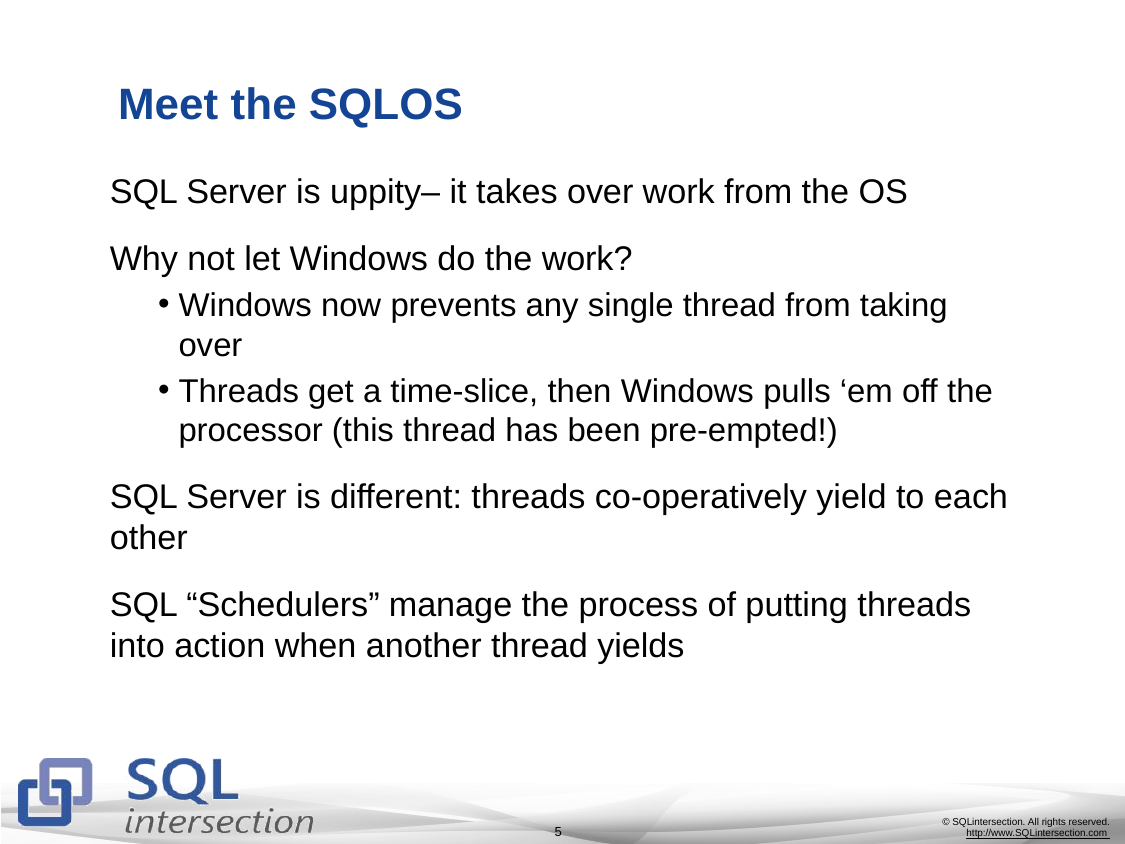

# Meet the SQLOS
SQL Server is uppity– it takes over work from the OS
Why not let Windows do the work?
Windows now prevents any single thread from taking over
Threads get a time-slice, then Windows pulls ‘em off the processor (this thread has been pre-empted!)
SQL Server is different: threads co-operatively yield to each other
SQL “Schedulers” manage the process of putting threads into action when another thread yields